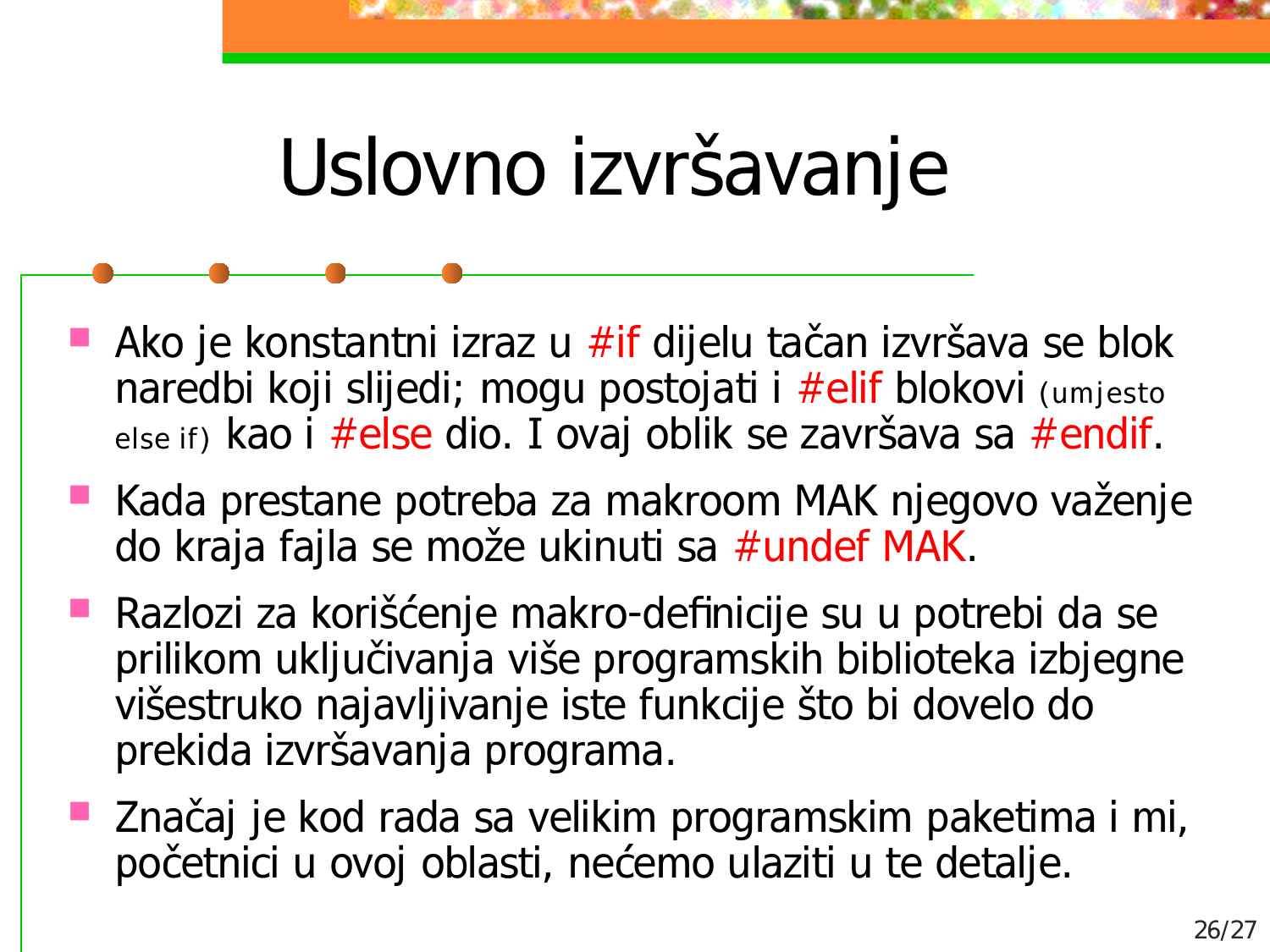

# Uslovno izvršavanje
Ako je konstantni izraz u #if dijelu tačan izvršava se blok naredbi koji slijedi; mogu postojati i #elif blokovi (umjesto else if) kao i #else dio. I ovaj oblik se završava sa #endif.
Kada prestane potreba za makroom MAK njegovo važenje do kraja fajla se može ukinuti sa #undef MAK.
Razlozi za korišćenje makro-definicije su u potrebi da se prilikom uključivanja više programskih biblioteka izbjegne višestruko najavljivanje iste funkcije što bi dovelo do prekida izvršavanja programa.
Značaj je kod rada sa velikim programskim paketima i mi, početnici u ovoj oblasti, nećemo ulaziti u te detalje.
26/27